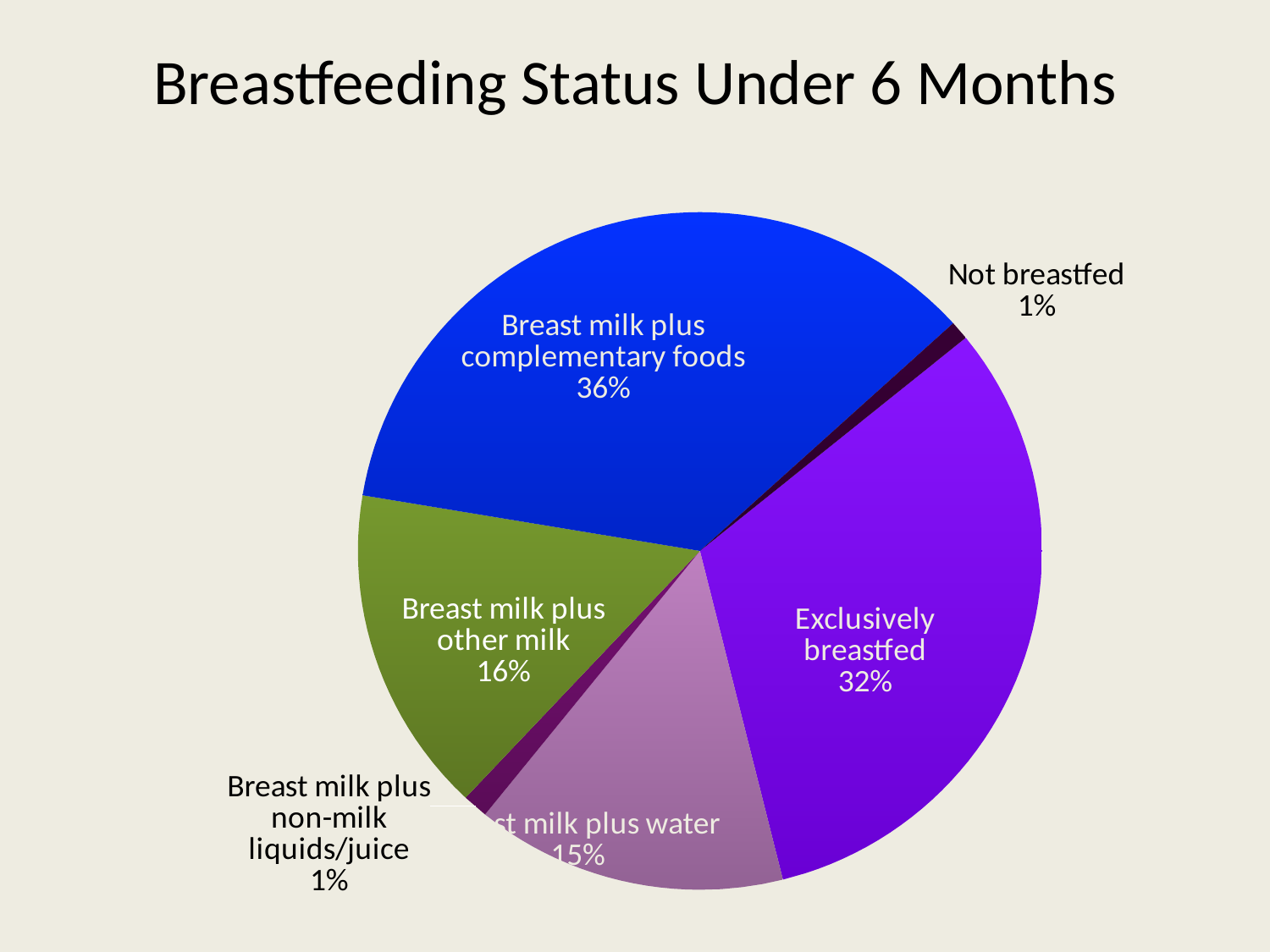

# Breastfeeding Status Under 6 Months

### Chart

| Category | Sales |
|---|---|
| Exclusively breastfed | 31.9 |
| Breast milk plus water | 14.7 |
| Breast milk plus non-milk liquids/juice | 1.2 |
| Breast milk plus other milk | 15.6 |
| Breast milk plus complementary foods | 35.6 |
| Not breastfed | 0.9 |